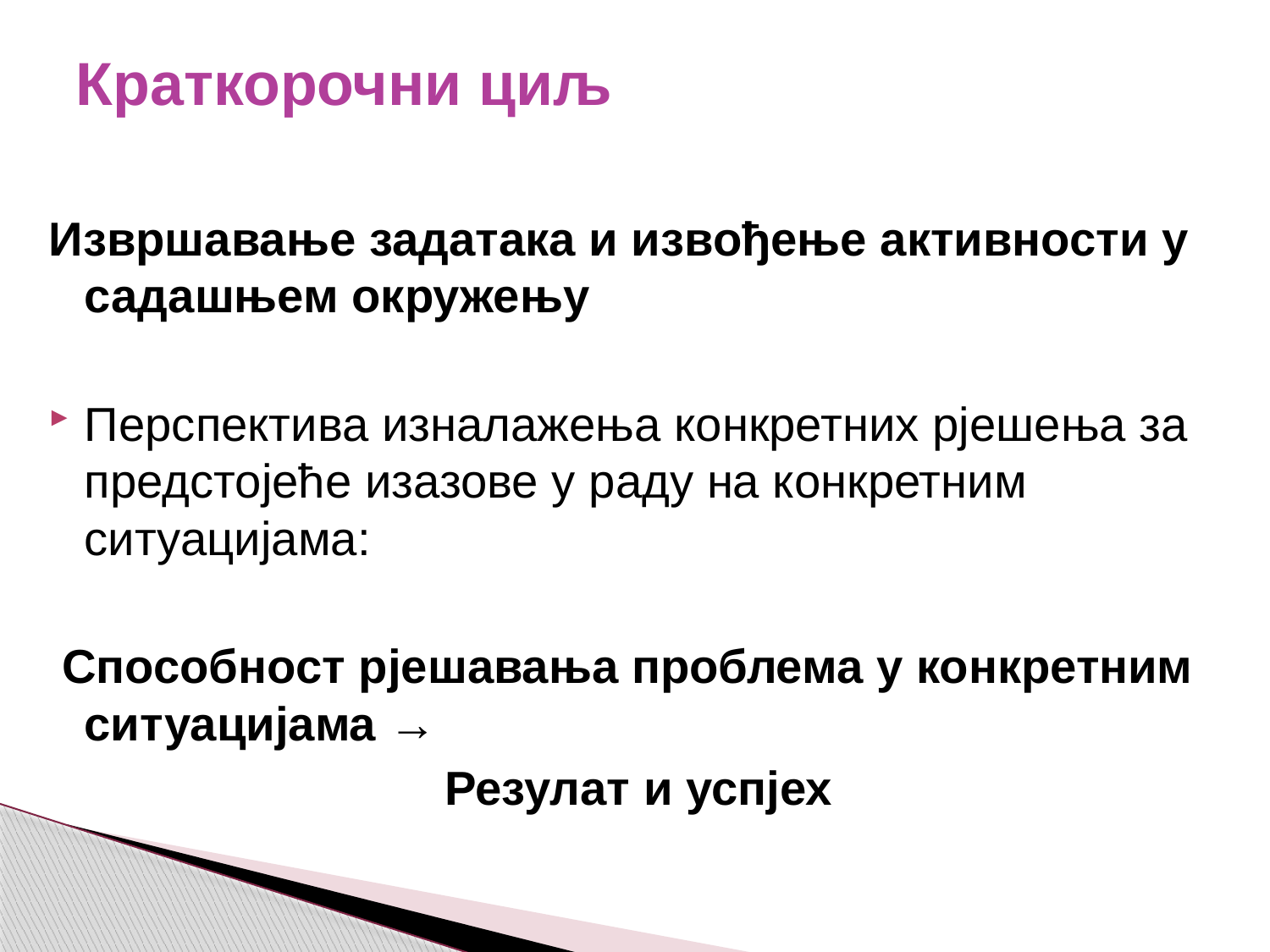

# Краткорочни циљ

Извршавање задатака и извођење активности у садашњем окружењу

Перспектива изналажења конкретних рјешења за предстојеће изазове у раду на конкретним ситуацијама:

 Способност рјешавања проблема у конкретним ситуацијама →
 Резулат и успјех